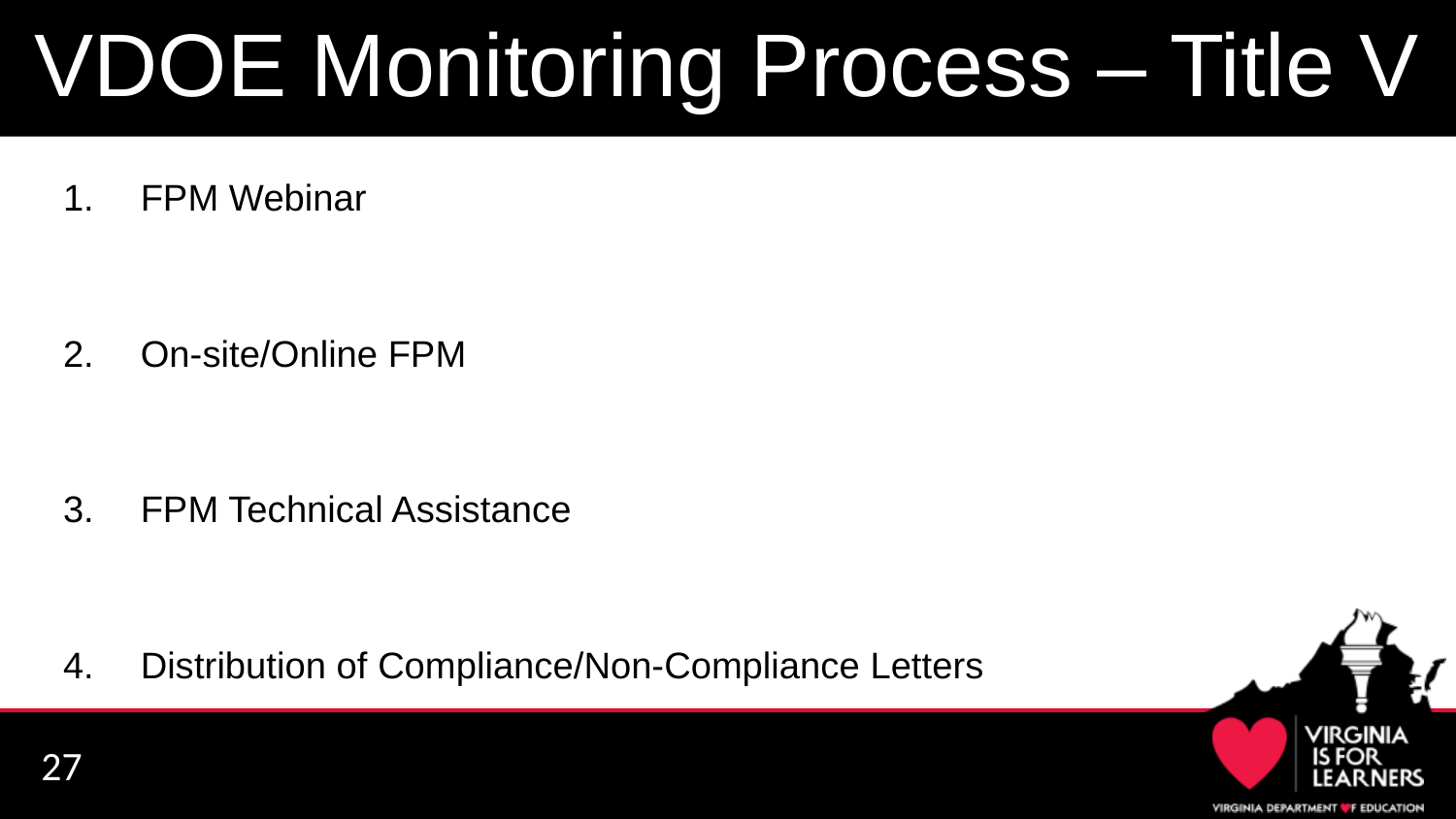

# VDOE Monitoring Process – Title V
FPM Webinar

On-site/Online FPM

FPM Technical Assistance

Distribution of Compliance/Non-Compliance Letters